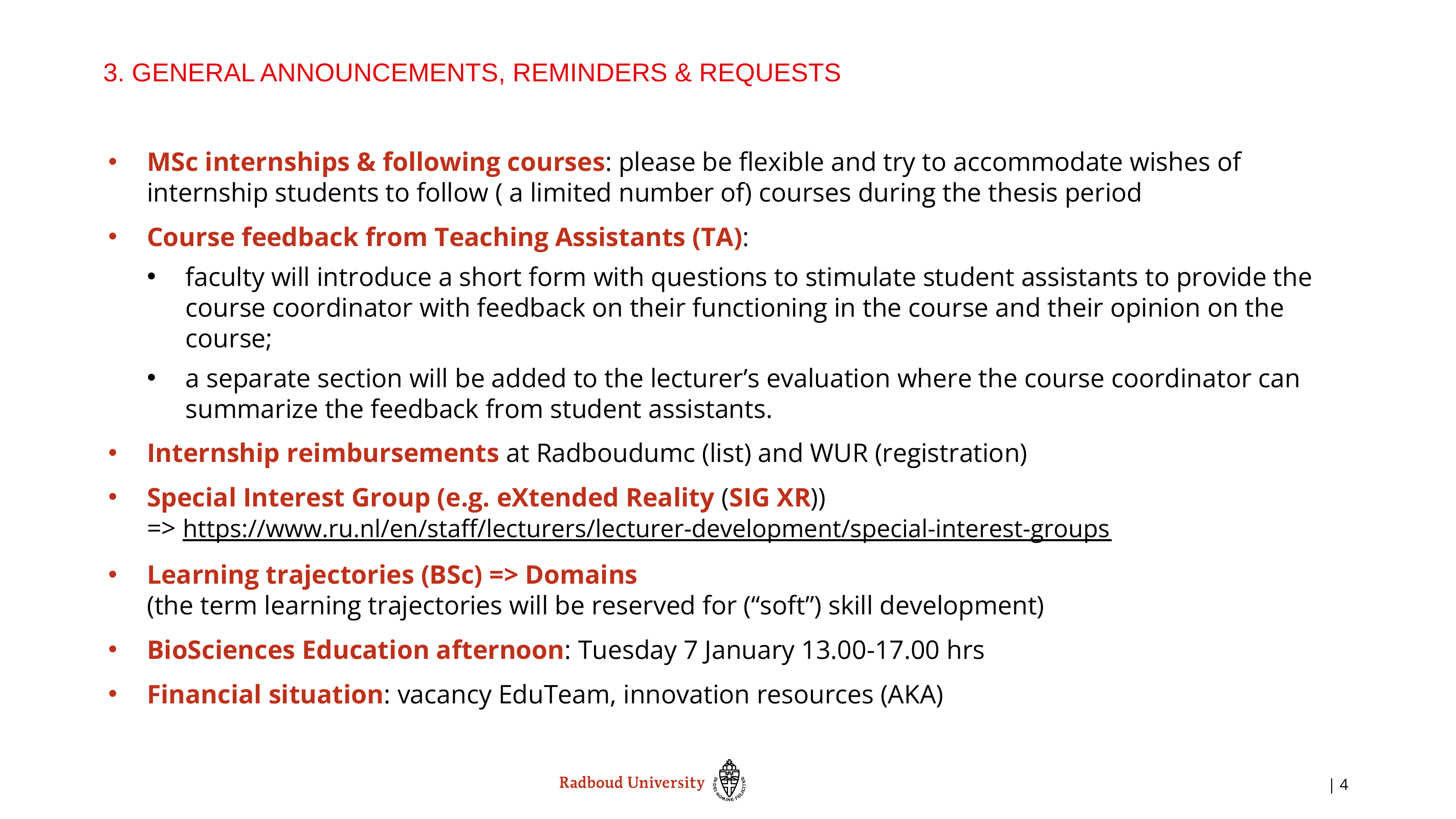

# 3. General Announcements, reminders & Requests
MSc internships & following courses: please be flexible and try to accommodate wishes of internship students to follow ( a limited number of) courses during the thesis period
Course feedback from Teaching Assistants (TA):
faculty will introduce a short form with questions to stimulate student assistants to provide the course coordinator with feedback on their functioning in the course and their opinion on the course;
a separate section will be added to the lecturer’s evaluation where the course coordinator can summarize the feedback from student assistants.
Internship reimbursements at Radboudumc (list) and WUR (registration)
Special Interest Group (e.g. eXtended Reality (SIG XR))
=> https://www.ru.nl/en/staff/lecturers/lecturer-development/special-interest-groups
Learning trajectories (BSc) => Domains
(the term learning trajectories will be reserved for (“soft”) skill development)
BioSciences Education afternoon: Tuesday 7 January 13.00-17.00 hrs
Financial situation: vacancy EduTeam, innovation resources (AKA)

| 4